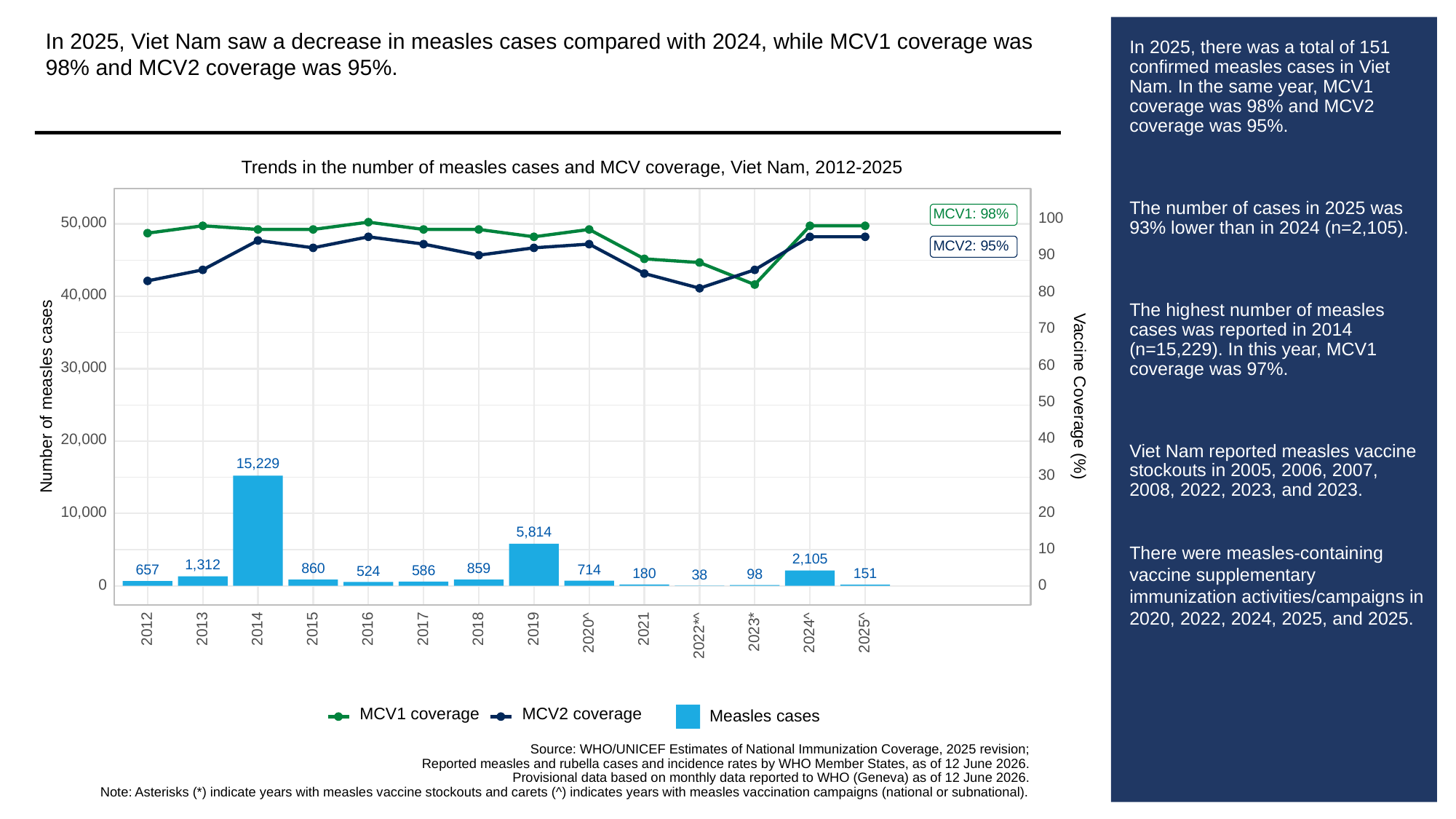

In 2025, Viet Nam saw a decrease in measles cases compared with 2024, while MCV1 coverage was 98% and MCV2 coverage was 95%.
# In 2025, there was a total of 151 confirmed measles cases in Viet Nam. In the same year, MCV1 coverage was 98% and MCV2 coverage was 95%.

The number of cases in 2025 was 93% lower than in 2024 (n=2,105).

The highest number of measles cases was reported in 2014 (n=15,229). In this year, MCV1 coverage was 97%.

Viet Nam reported measles vaccine stockouts in 2005, 2006, 2007, 2008, 2022, 2023, and 2023.

There were measles-containing vaccine supplementary immunization activities/campaigns in 2020, 2022, 2024, 2025, and 2025.

Trends in the number of measles cases and MCV coverage, Viet Nam, 2012-2025

MCV1: 98%
100

50,000

MCV2: 95%

90

80
40,000

70

60
30,000

Vaccine Coverage (%)
Number of measles cases
50

40
20,000

15,229
30

10,000
20

5,814
10

2,105
1,312
860
859
714
657
586
524
180
151
98
38

0
0

2013
2012
2014
2015
2016
2017
2018
2019
2021
2023*
2020^
2024^
2025^
2022*^

MCV1 coverage
MCV2 coverage
Measles cases

Source: WHO/UNICEF Estimates of National Immunization Coverage, 2025 revision;
Reported measles and rubella cases and incidence rates by WHO Member States, as of 12 June 2026.
Provisional data based on monthly data reported to WHO (Geneva) as of 12 June 2026.
Note: Asterisks (*) indicate years with measles vaccine stockouts and carets (^) indicates years with measles vaccination campaigns (national or subnational).